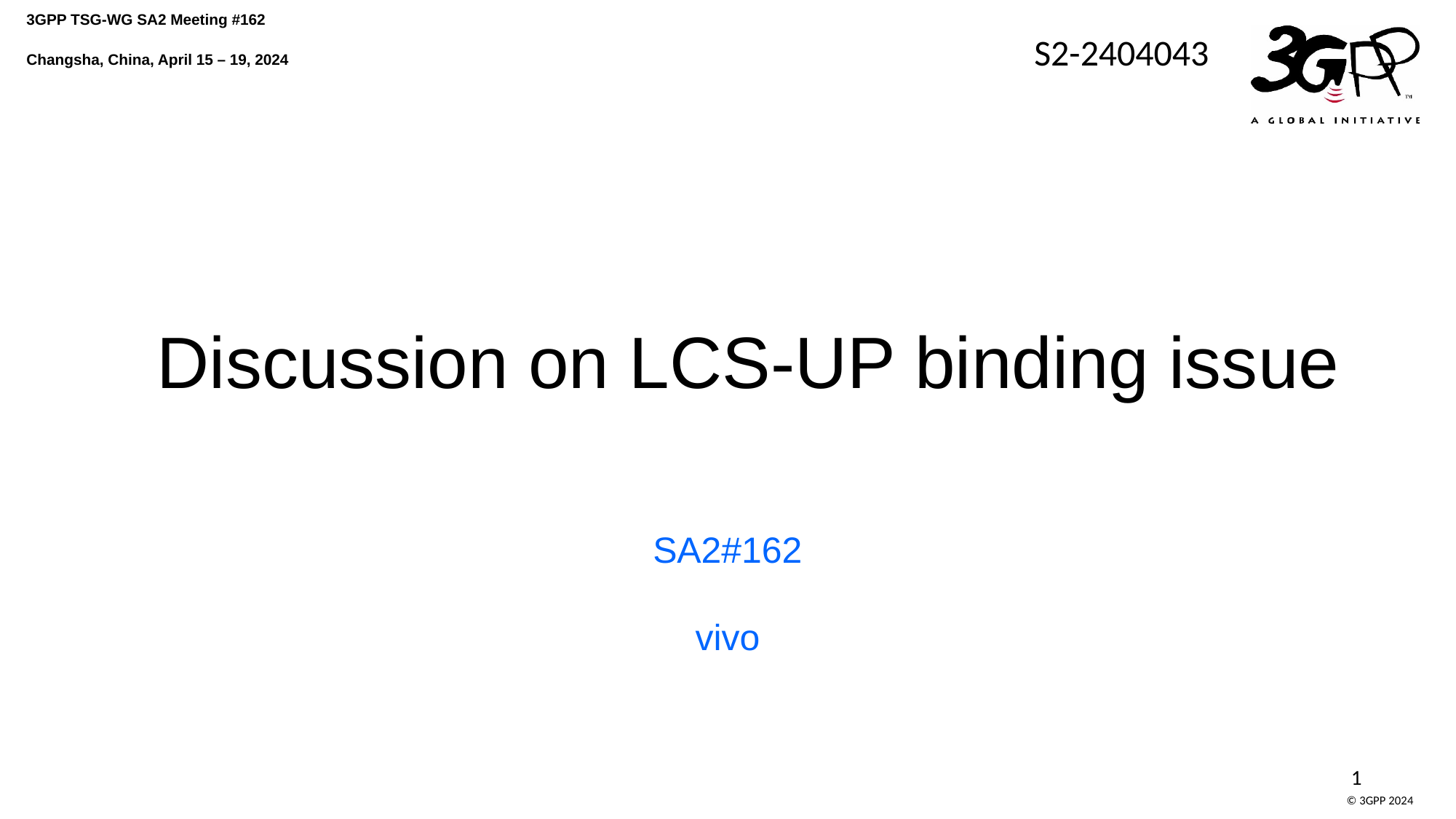

Discussion on LCS-UP binding issue
SA2#162

vivo